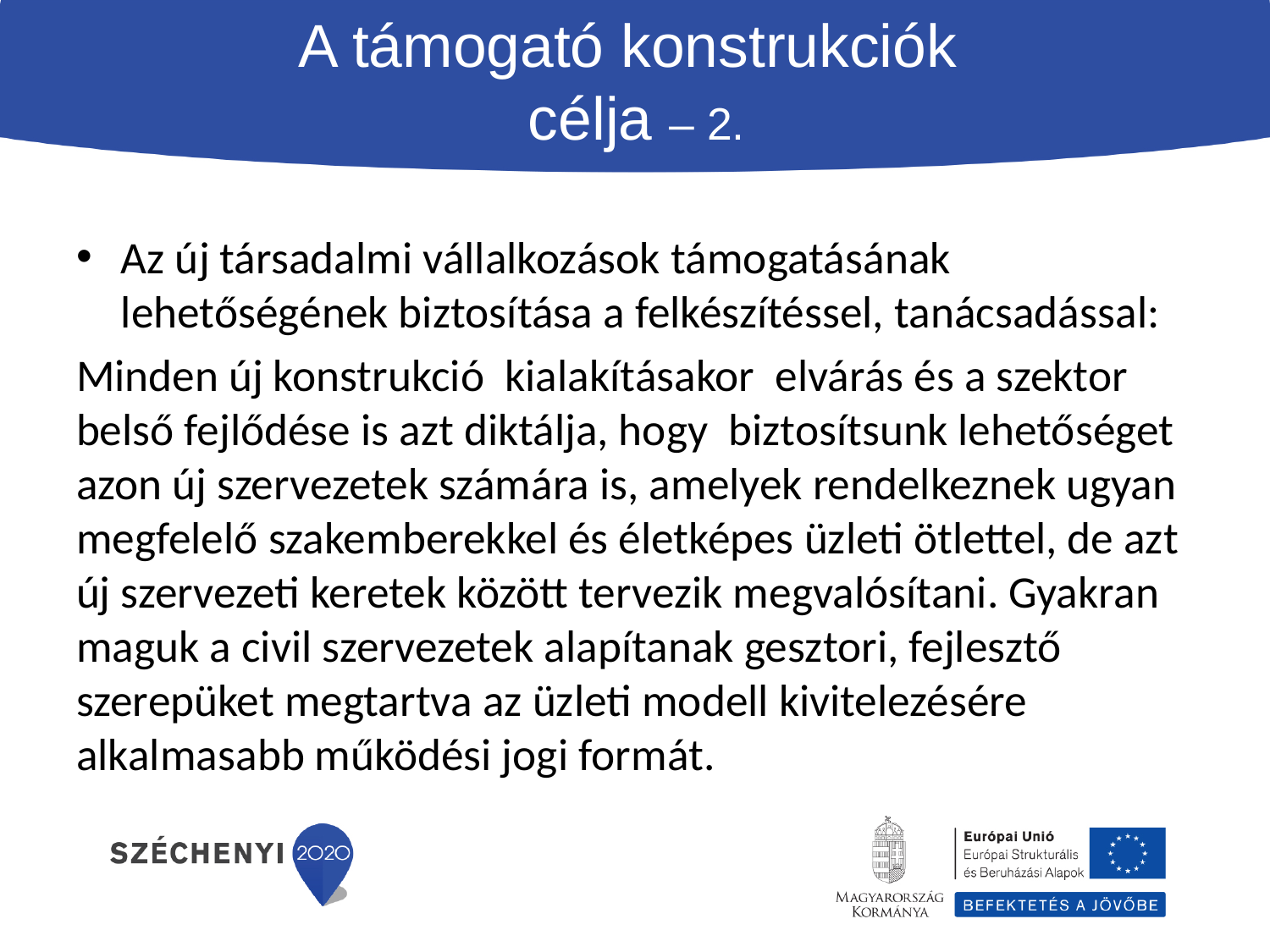

# A támogató konstrukciók célja – 2.
Az új társadalmi vállalkozások támogatásának lehetőségének biztosítása a felkészítéssel, tanácsadással:
Minden új konstrukció  kialakításakor  elvárás és a szektor belső fejlődése is azt diktálja, hogy  biztosítsunk lehetőséget azon új szervezetek számára is, amelyek rendelkeznek ugyan megfelelő szakemberekkel és életképes üzleti ötlettel, de azt új szervezeti keretek között tervezik megvalósítani. Gyakran maguk a civil szervezetek alapítanak gesztori, fejlesztő szerepüket megtartva az üzleti modell kivitelezésére alkalmasabb működési jogi formát.